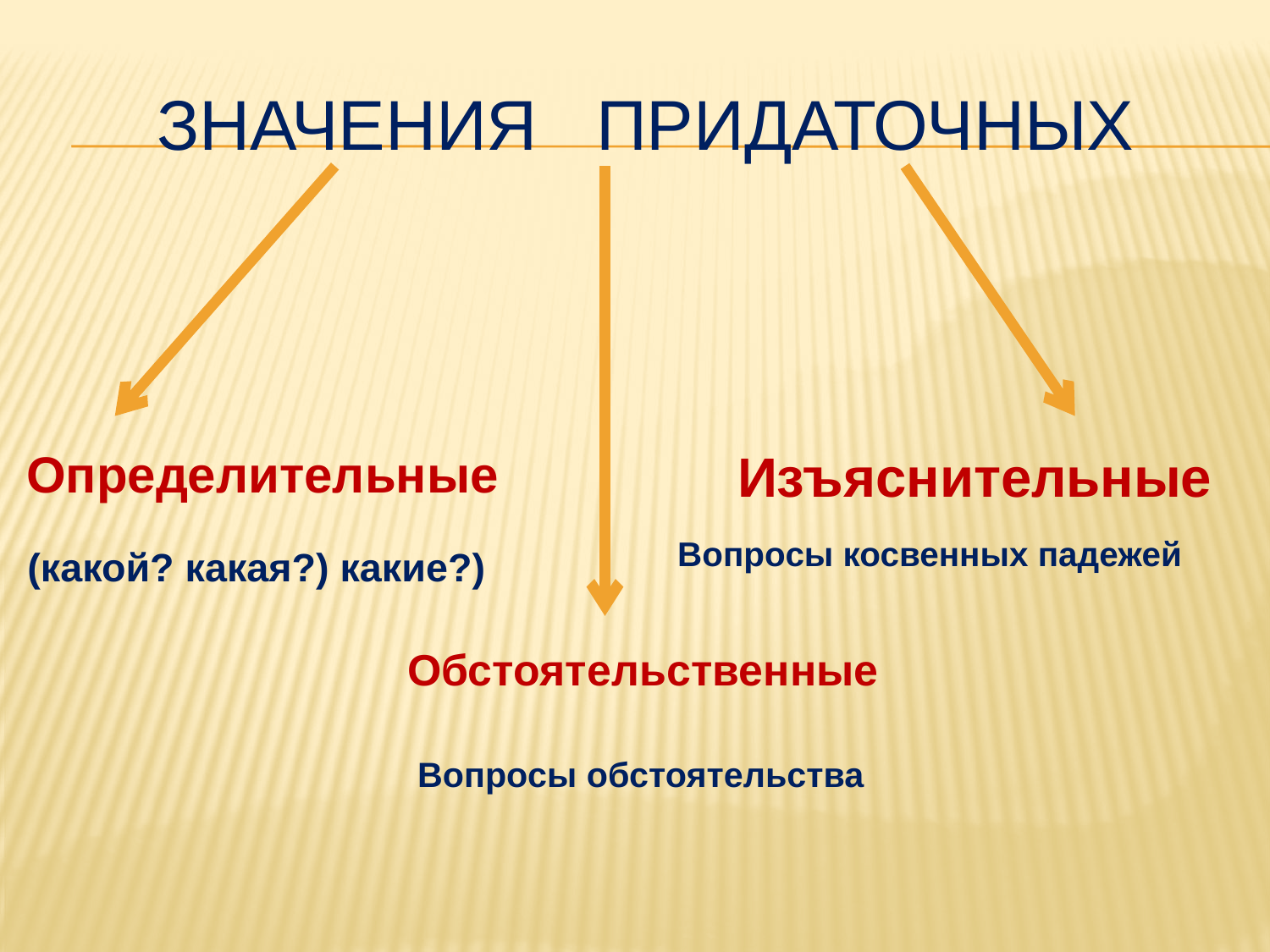

# Значения   придаточных
Определительные
Изъяснительные

Вопросы косвенных падежей
(какой? какая?) какие?)
Обстоятельственные
Вопросы обстоятельства